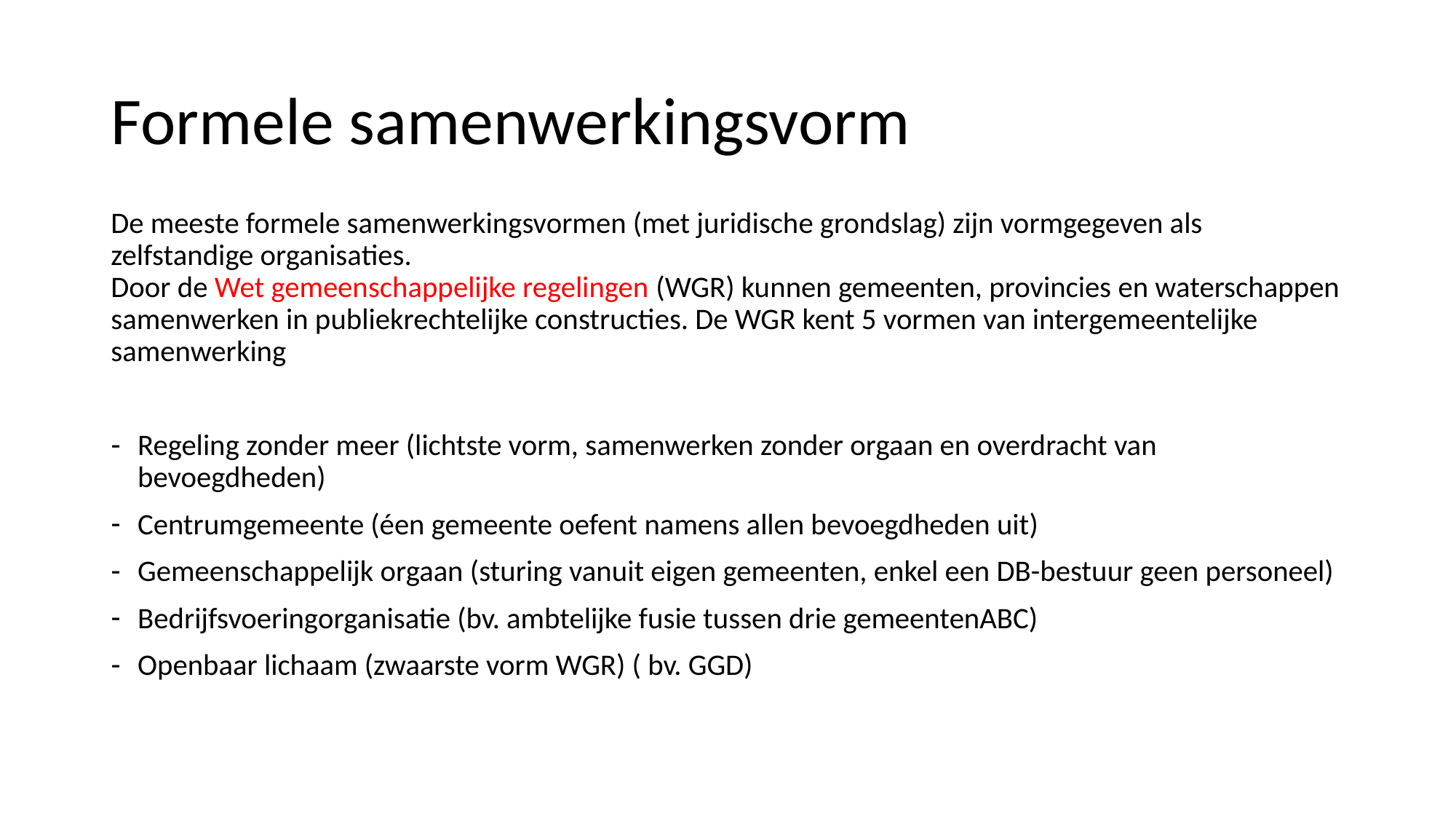

# Formele samenwerkingsvorm
De meeste formele samenwerkingsvormen (met juridische grondslag) zijn vormgegeven als zelfstandige organisaties.
Door de Wet gemeenschappelijke regelingen (WGR) kunnen gemeenten, provincies en waterschappen samenwerken in publiekrechtelijke constructies. De WGR kent 5 vormen van intergemeentelijke samenwerking

Regeling zonder meer (lichtste vorm, samenwerken zonder orgaan en overdracht van bevoegdheden)
Centrumgemeente (éen gemeente oefent namens allen bevoegdheden uit)
Gemeenschappelijk orgaan (sturing vanuit eigen gemeenten, enkel een DB-bestuur geen personeel)
Bedrijfsvoeringorganisatie (bv. ambtelijke fusie tussen drie gemeentenABC)
Openbaar lichaam (zwaarste vorm WGR) ( bv. GGD)